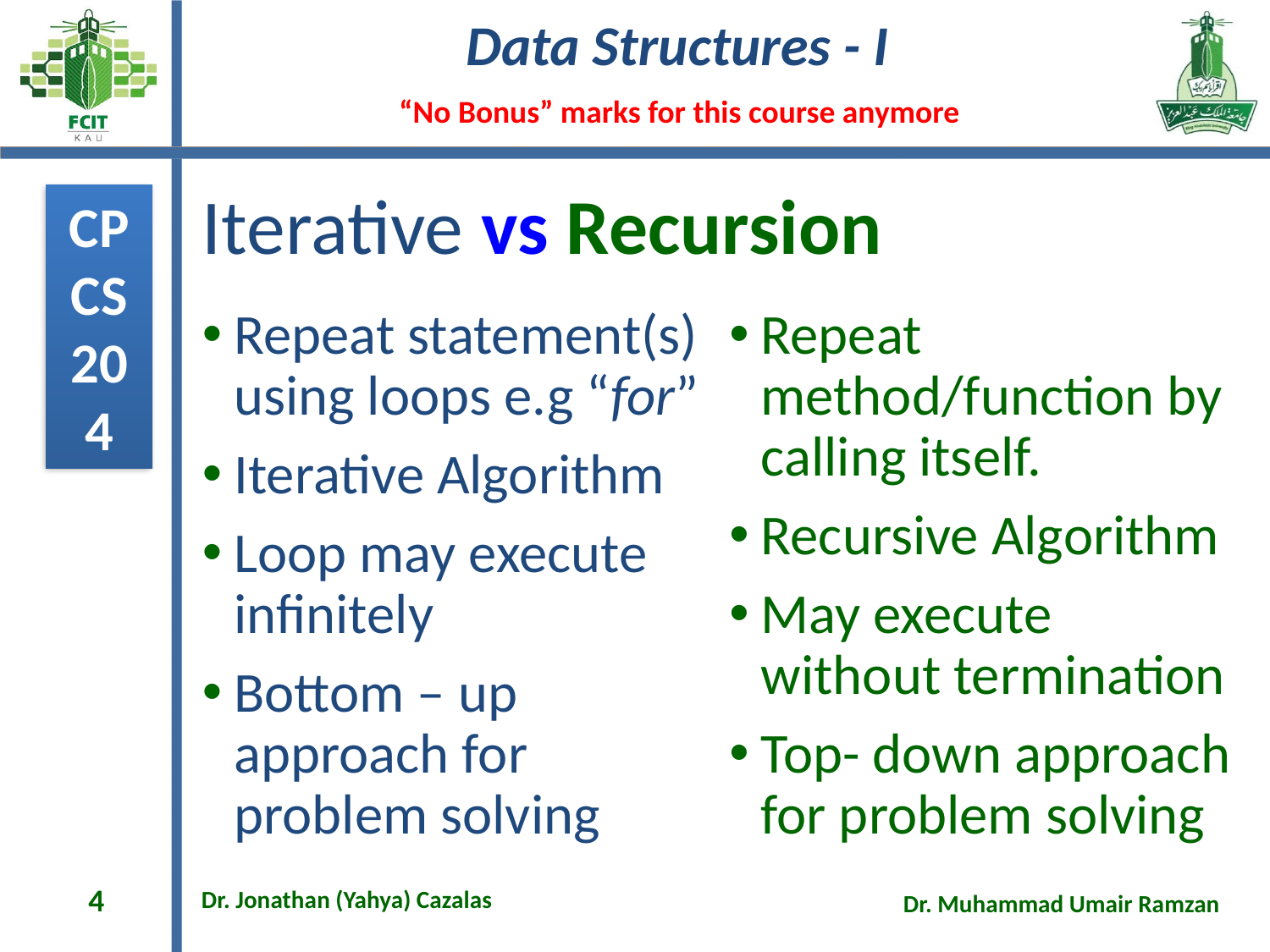

# Iterative vs Recursion
Repeat statement(s) using loops e.g “for”
Iterative Algorithm
Loop may execute infinitely
Bottom – up approach for problem solving

Repeat method/function by calling itself.
Recursive Algorithm
May execute without termination
Top- down approach for problem solving

4